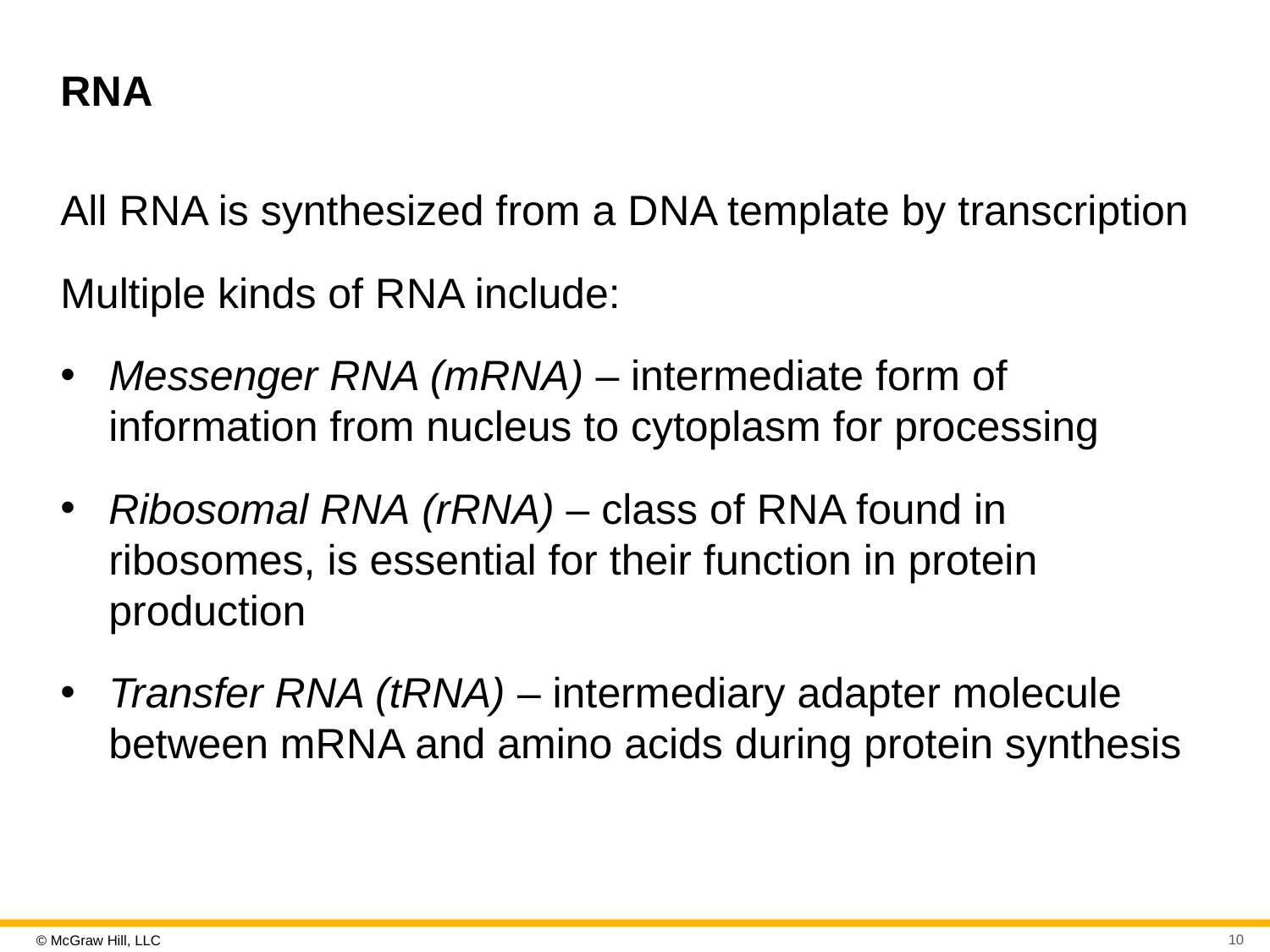

# R N A
All R N A is synthesized from a D N A template by transcription
Multiple kinds of R N A include:
Messenger R N A (mR N A) – intermediate form of information from nucleus to cytoplasm for processing
Ribosomal R N A (rR N A) – class of R N A found in ribosomes, is essential for their function in protein production
Transfer R N A (tR N A) – intermediary adapter molecule between mR N A and amino acids during protein synthesis
10